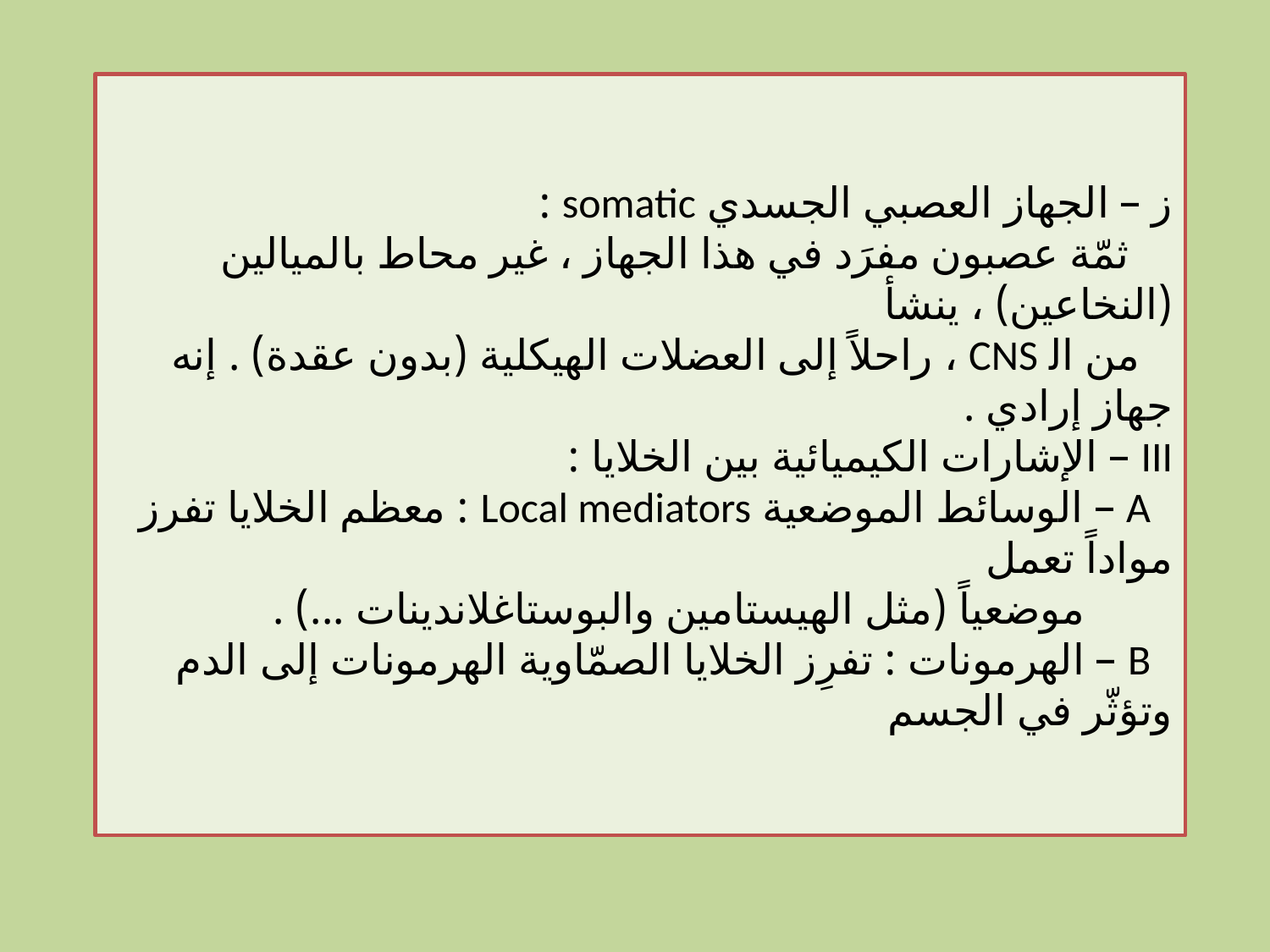

#
ز – الجهاز العصبي الجسدي somatic :
    ثمّة عصبون مفرَد في هذا الجهاز ، غير محاط بالميالين (النخاعين) ، ينشأ
   من اﻟ CNS ، راحلاً إلى العضلات الهيكلية (بدون عقدة) . إنه جهاز إرادي .
III – الإشارات الكيميائية بين الخلايا :
  A – الوسائط الموضعية Local mediators : معظم الخلايا تفرز مواداً تعمل
        موضعياً (مثل الهيستامين والبوستاغلاندينات ...) .
  B – الهرمونات : تفرِز الخلايا الصمّاوية الهرمونات إلى الدم وتؤثّر في الجسم